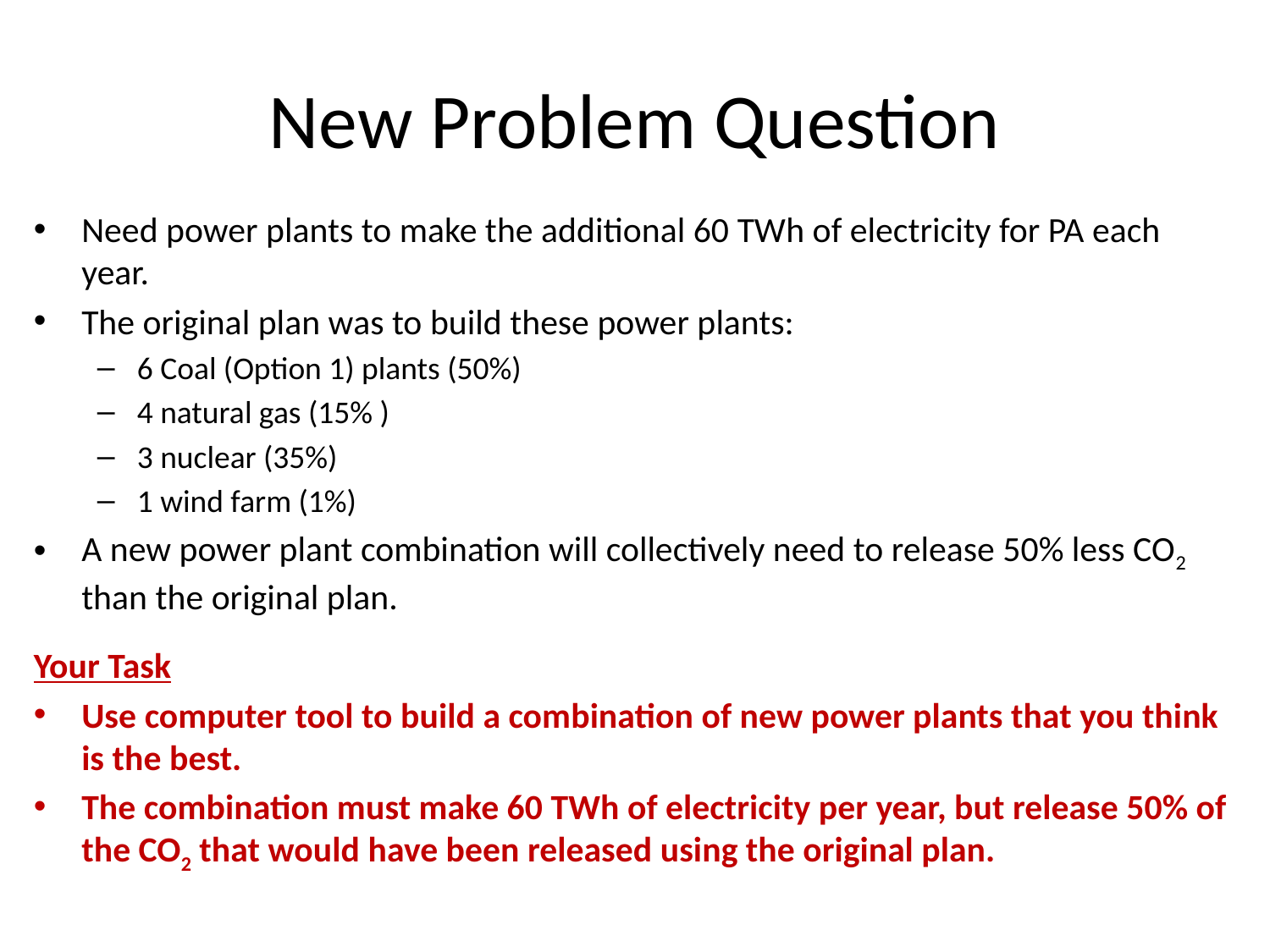

# New Problem Question
Need power plants to make the additional 60 TWh of electricity for PA each year.
The original plan was to build these power plants:
6 Coal (Option 1) plants (50%)
4 natural gas (15% )
3 nuclear (35%)
1 wind farm (1%)
A new power plant combination will collectively need to release 50% less CO2 than the original plan.

Your Task
Use computer tool to build a combination of new power plants that you think is the best.
The combination must make 60 TWh of electricity per year, but release 50% of the CO2 that would have been released using the original plan.